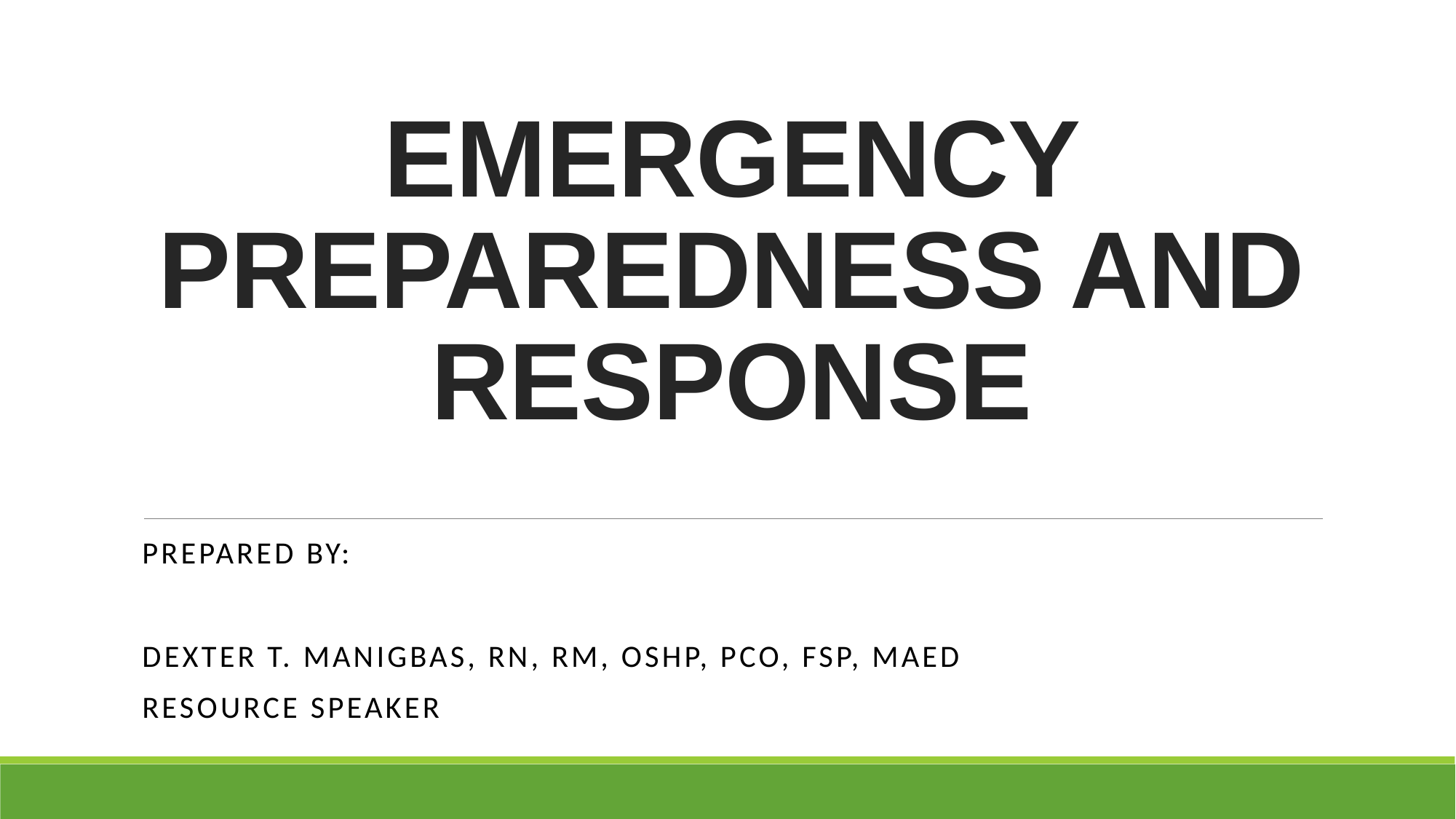

# EMERGENCY PREPAREDNESS AND RESPONSE
Prepared BY:

Dexter t. manigbas, rn, rm, oshp, pco, fsp, maeD
Resource Speaker